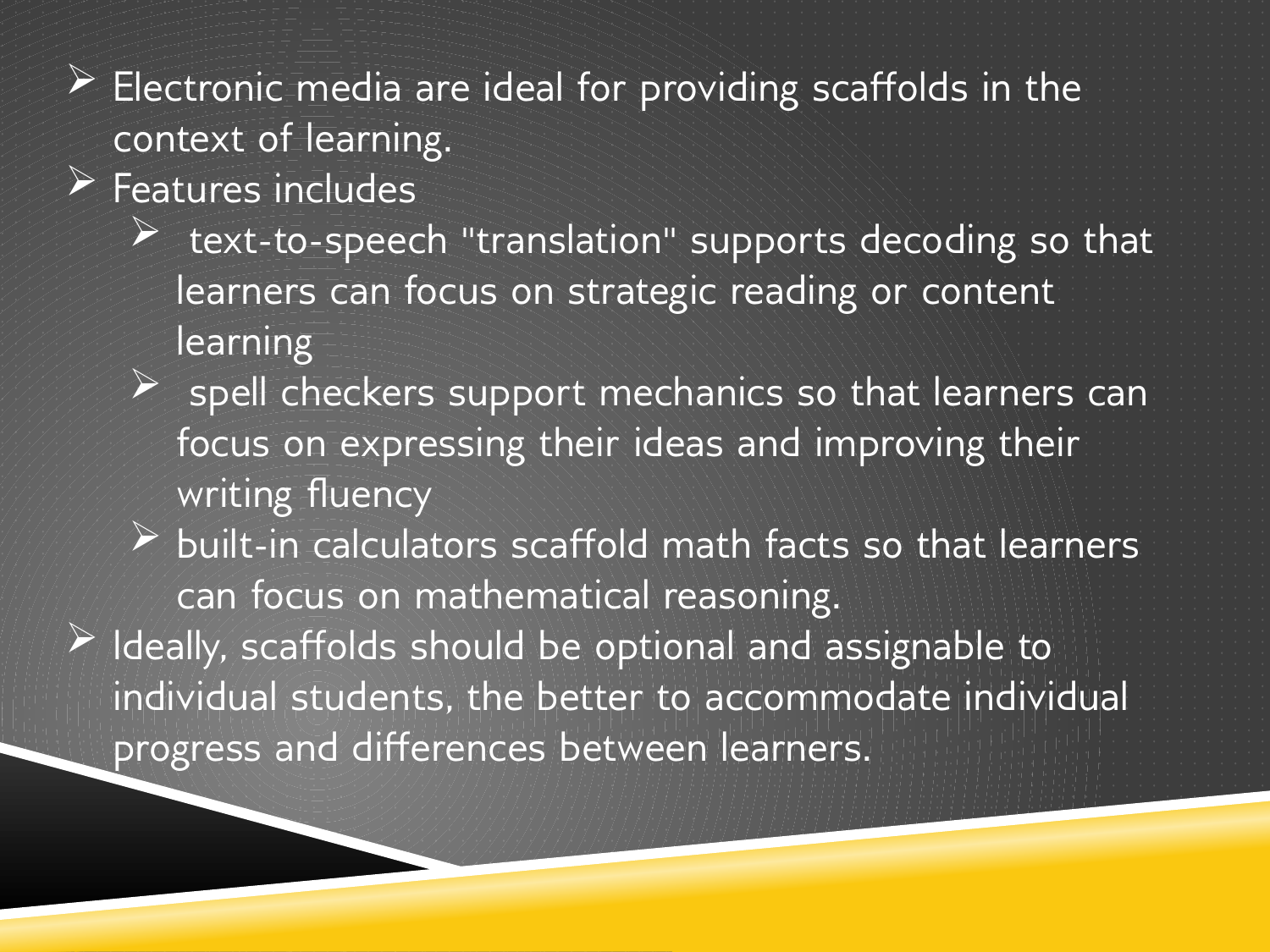

Electronic media are ideal for providing scaffolds in the context of learning.
Features includes
 text-to-speech "translation" supports decoding so that learners can focus on strategic reading or content learning
 spell checkers support mechanics so that learners can focus on expressing their ideas and improving their writing fluency
built-in calculators scaffold math facts so that learners can focus on mathematical reasoning.
Ideally, scaffolds should be optional and assignable to individual students, the better to accommodate individual progress and differences between learners.